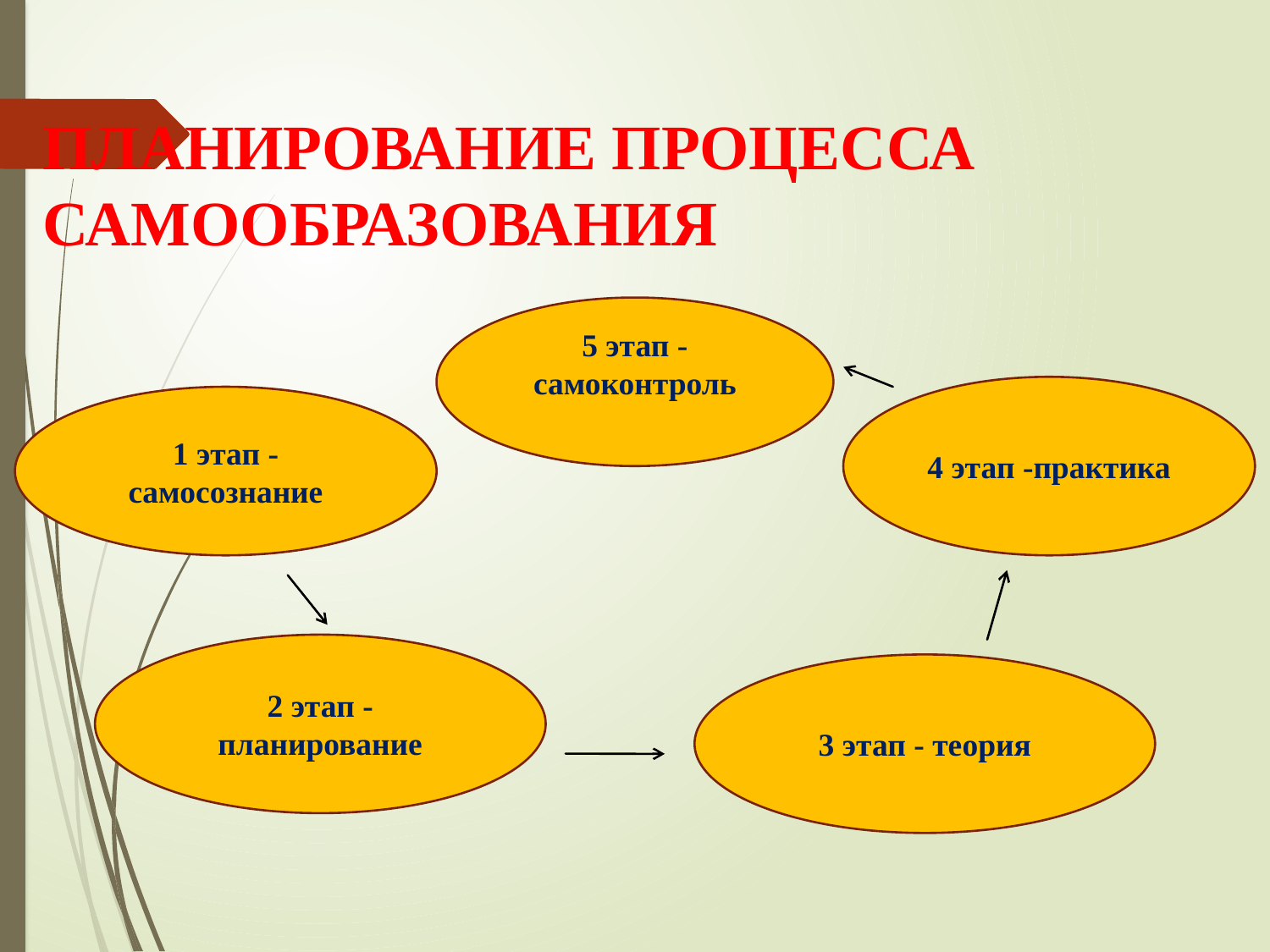

# ПЛАНИРОВАНИЕ ПРОЦЕССА САМООБРАЗОВАНИЯ

5 этап -самоконтроль

4 этап -практика
1 этап - самосознание
2 этап - планирование
3 этап - теория